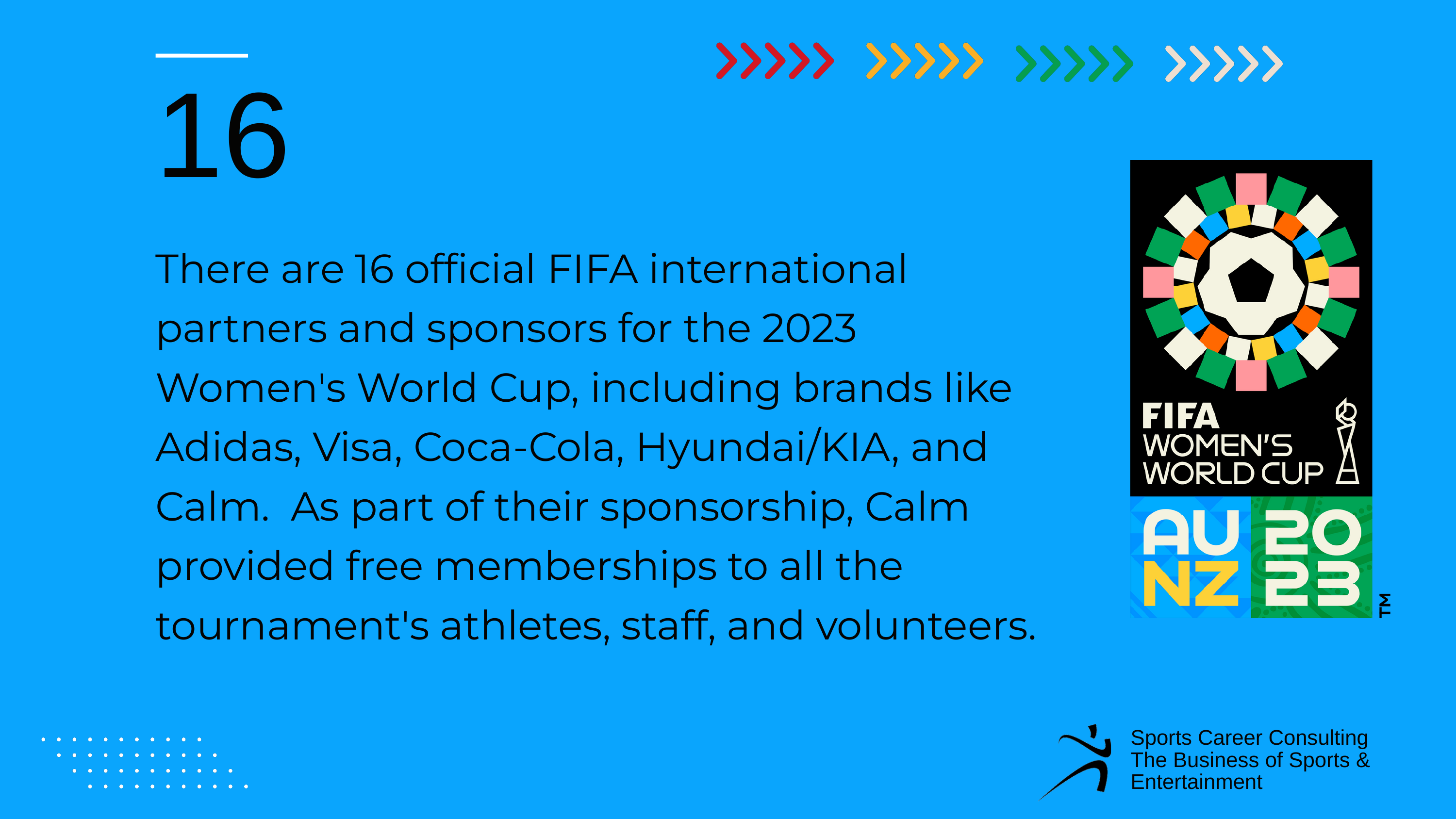

16

There are 16 official FIFA international partners and sponsors for the 2023 Women's World Cup, including brands like Adidas, Visa, Coca-Cola, Hyundai/KIA, and Calm.  As part of their sponsorship, Calm provided free memberships to all the tournament's athletes, staff, and volunteers.

Sports Career Consulting
The Business of Sports & Entertainment